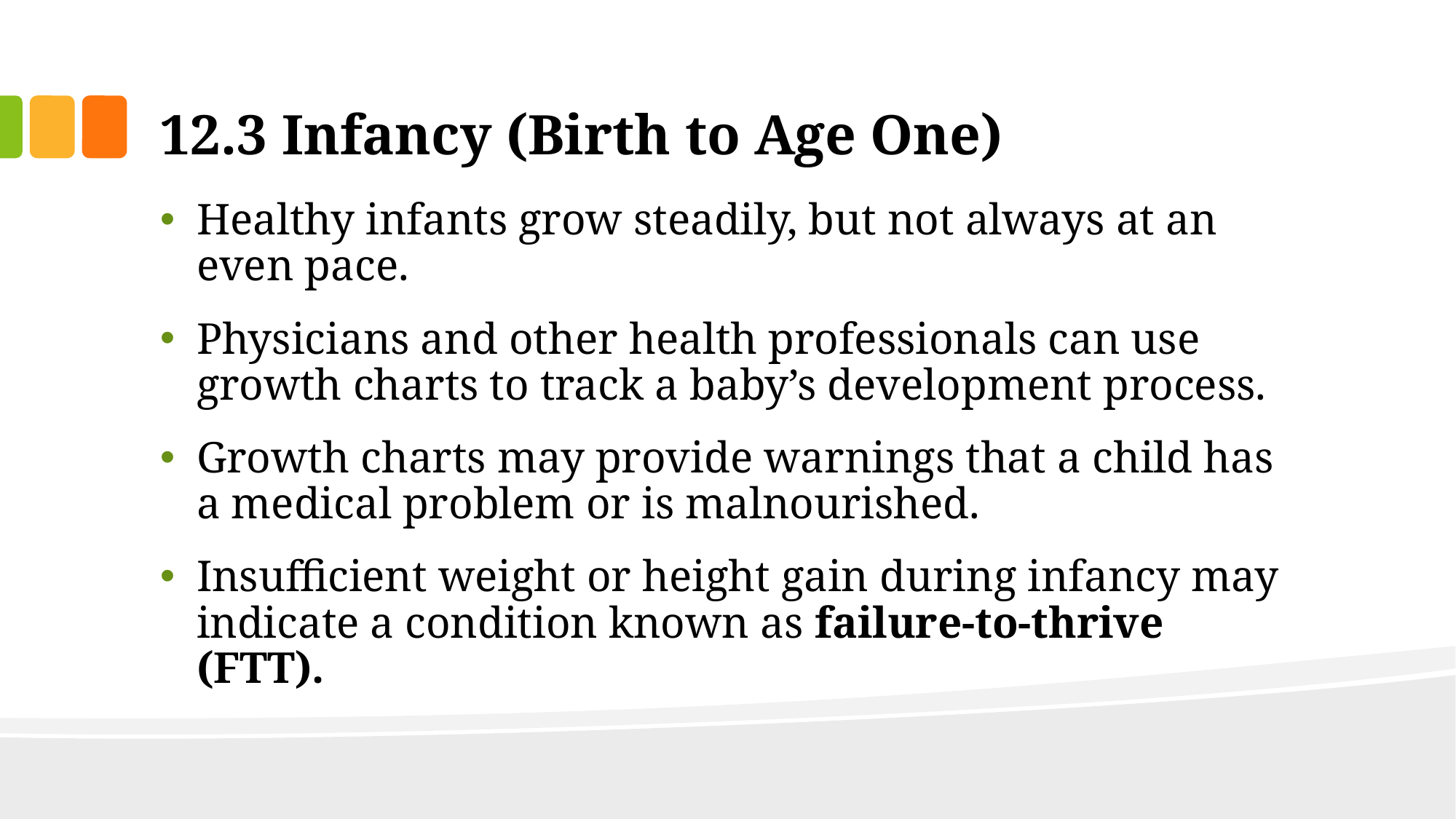

# 12.3 Infancy (Birth to Age One)
Healthy infants grow steadily, but not always at an even pace.
Physicians and other health professionals can use growth charts to track a baby’s development process.
Growth charts may provide warnings that a child has a medical problem or is malnourished.
Insufficient weight or height gain during infancy may indicate a condition known as failure-to-thrive (FTT).